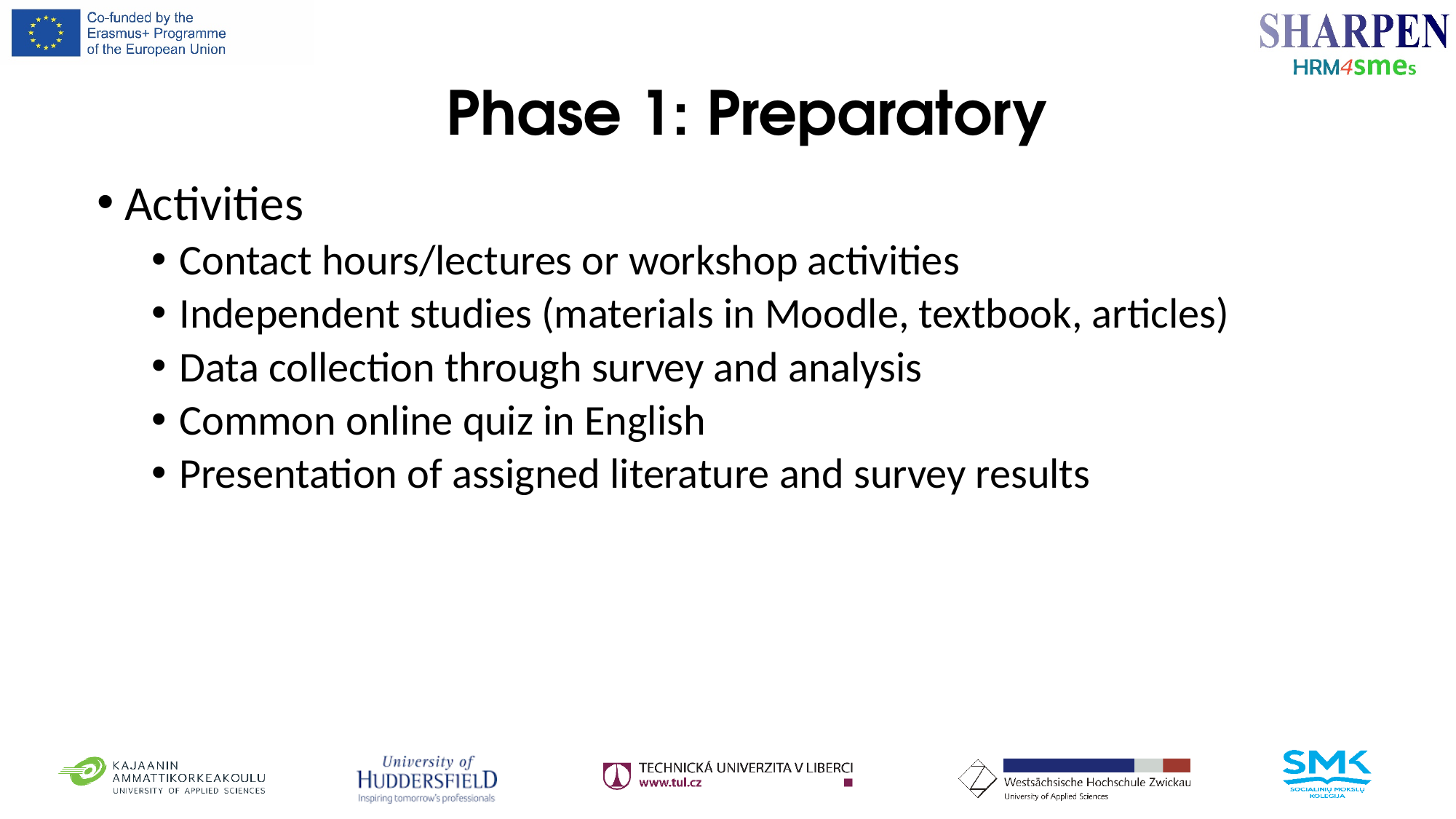

Phase 1: Preparatory
Activities
Contact hours/lectures or workshop activities
Independent studies (materials in Moodle, textbook, articles)
Data collection through survey and analysis
Common online quiz in English
Presentation of assigned literature and survey results